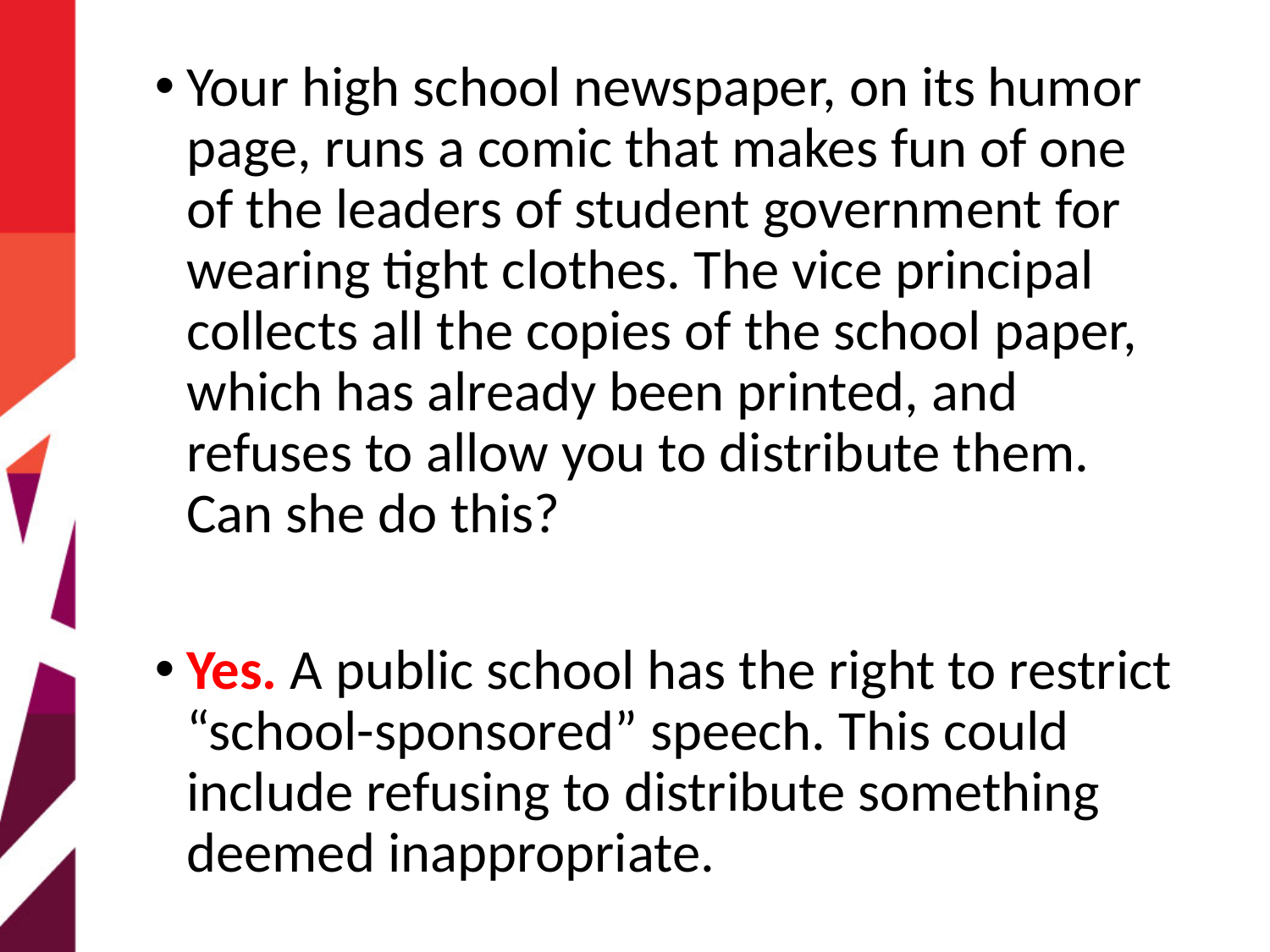

Your high school newspaper, on its humor page, runs a comic that makes fun of one of the leaders of student government for wearing tight clothes. The vice principal collects all the copies of the school paper, which has already been printed, and refuses to allow you to distribute them. Can she do this?

Yes. A public school has the right to restrict “school-sponsored” speech. This could include refusing to distribute something deemed inappropriate.